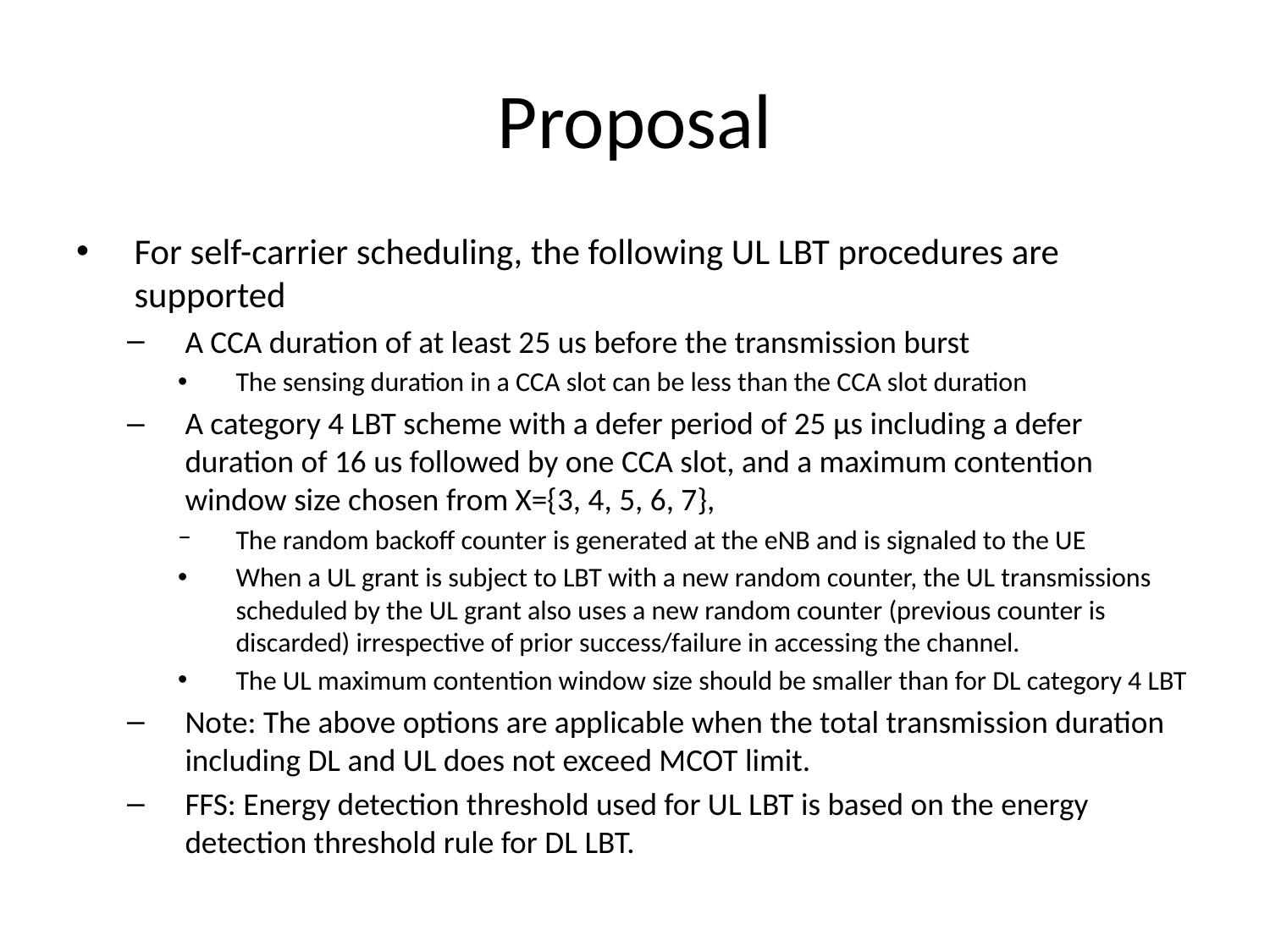

# Proposal
For self-carrier scheduling, the following UL LBT procedures are supported
A CCA duration of at least 25 us before the transmission burst
The sensing duration in a CCA slot can be less than the CCA slot duration
A category 4 LBT scheme with a defer period of 25 µs including a defer duration of 16 us followed by one CCA slot, and a maximum contention window size chosen from X={3, 4, 5, 6, 7},
The random backoff counter is generated at the eNB and is signaled to the UE
When a UL grant is subject to LBT with a new random counter, the UL transmissions scheduled by the UL grant also uses a new random counter (previous counter is discarded) irrespective of prior success/failure in accessing the channel.
The UL maximum contention window size should be smaller than for DL category 4 LBT
Note: The above options are applicable when the total transmission duration including DL and UL does not exceed MCOT limit.
FFS: Energy detection threshold used for UL LBT is based on the energy detection threshold rule for DL LBT.